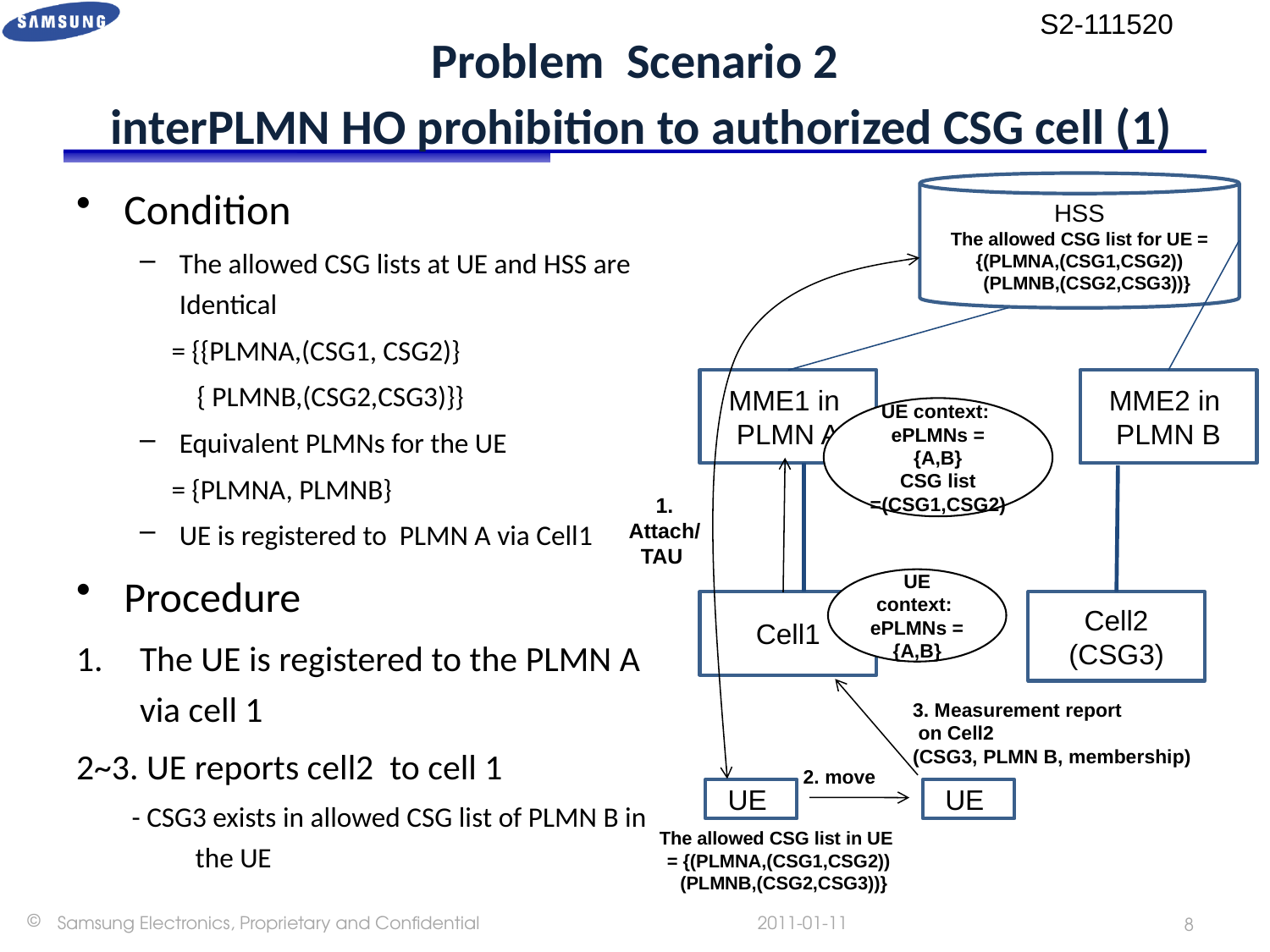

S2-111520
# Problem  Scenario 2 interPLMN HO prohibition to authorized CSG cell (1)
Condition
The allowed CSG lists at UE and HSS are Identical
     = {{PLMNA,(CSG1, CSG2)}
         { PLMNB,(CSG2,CSG3)}}
Equivalent PLMNs for the UE
     = {PLMNA, PLMNB}
UE is registered to  PLMN A via Cell1
Procedure
The UE is registered to the PLMN A via cell 1
2~3. UE reports cell2  to cell 1
- CSG3 exists in allowed CSG list of PLMN B in the UE
HSS
The allowed CSG list for UE = {(PLMNA,(CSG1,CSG2))
    (PLMNB,(CSG2,CSG3))}
MME1 in  PLMN A
MME2 in  PLMN B
Cell1
Cell2 (CSG3)
UE
The allowed CSG list in UE
 = {(PLMNA,(CSG1,CSG2))
    (PLMNB,(CSG2,CSG3))}

UE context:
ePLMNs = {A,B}
CSG list =(CSG1,CSG2)
1. Attach/TAU
UE context:
ePLMNs = {A,B}
3. Measurement report
 on Cell2
(CSG3, PLMN B, membership)
2. move
UE
2011-01-11
8